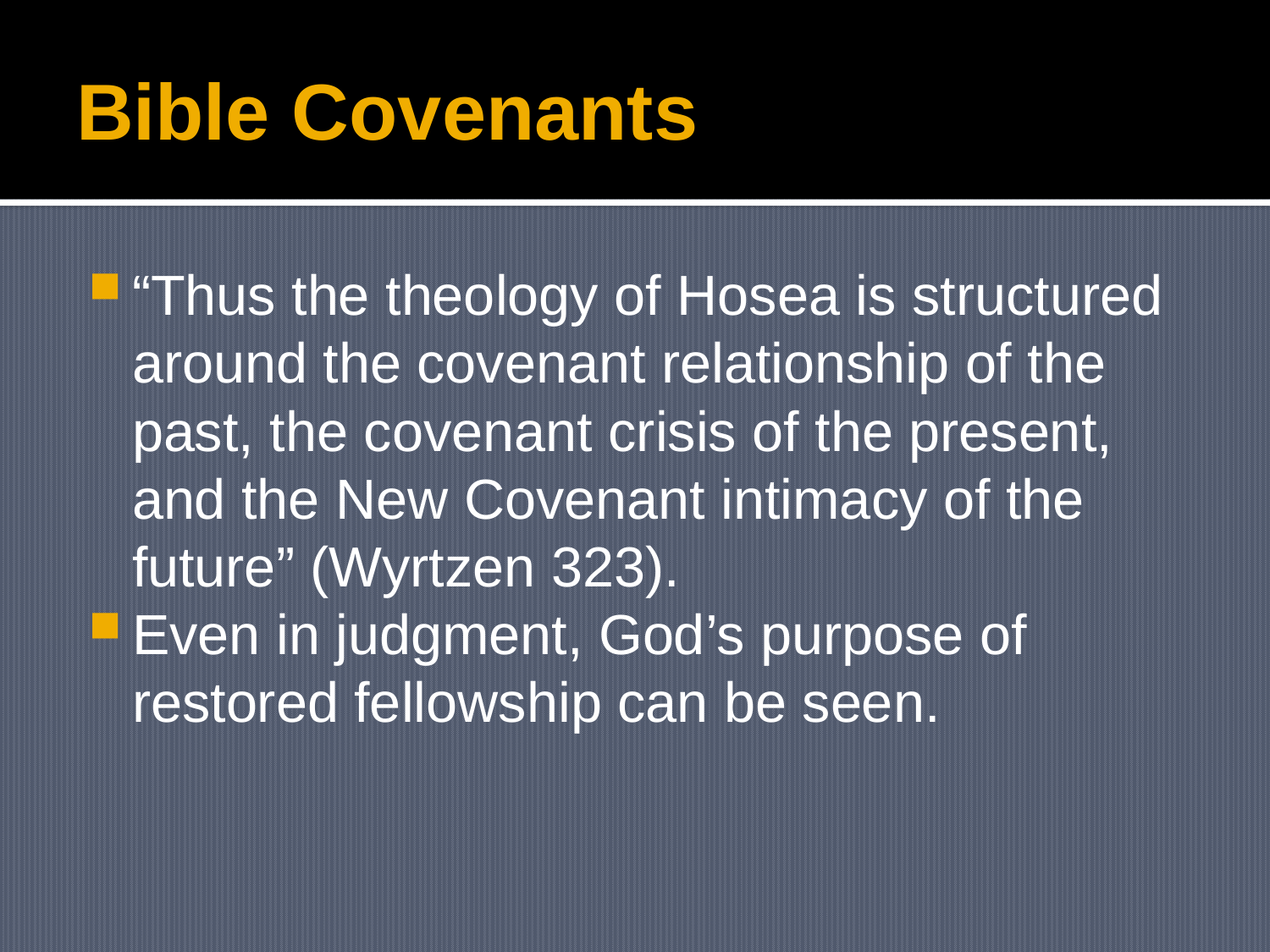

# Bible Covenants
“Thus the theology of Hosea is structured around the covenant relationship of the past, the covenant crisis of the present, and the New Covenant intimacy of the future” (Wyrtzen 323).
Even in judgment, God’s purpose of restored fellowship can be seen.